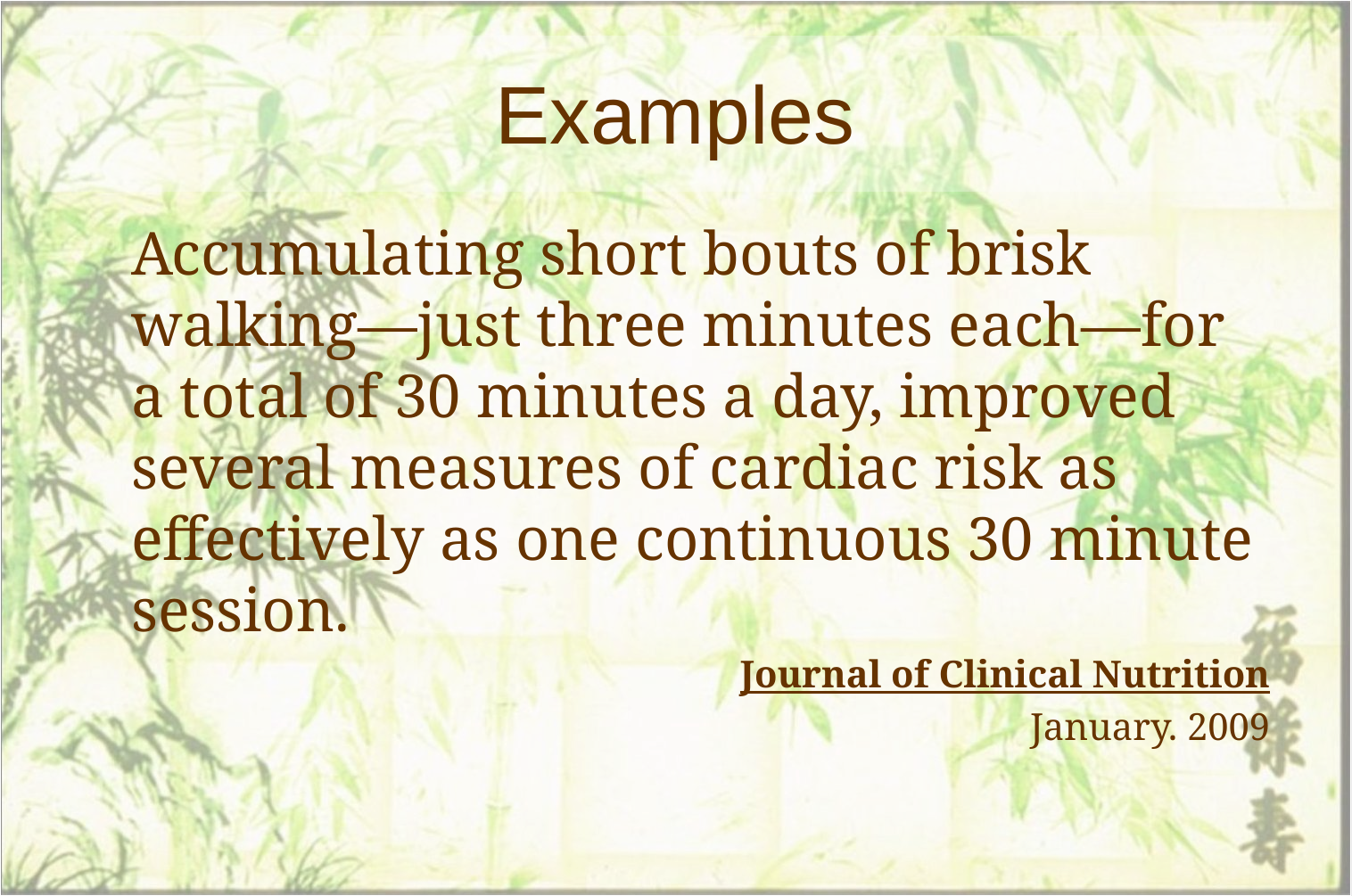

# Examples
	Accumulating short bouts of brisk walking—just three minutes each—for a total of 30 minutes a day, improved several measures of cardiac risk as effectively as one continuous 30 minute session.
Journal of Clinical Nutrition
January. 2009